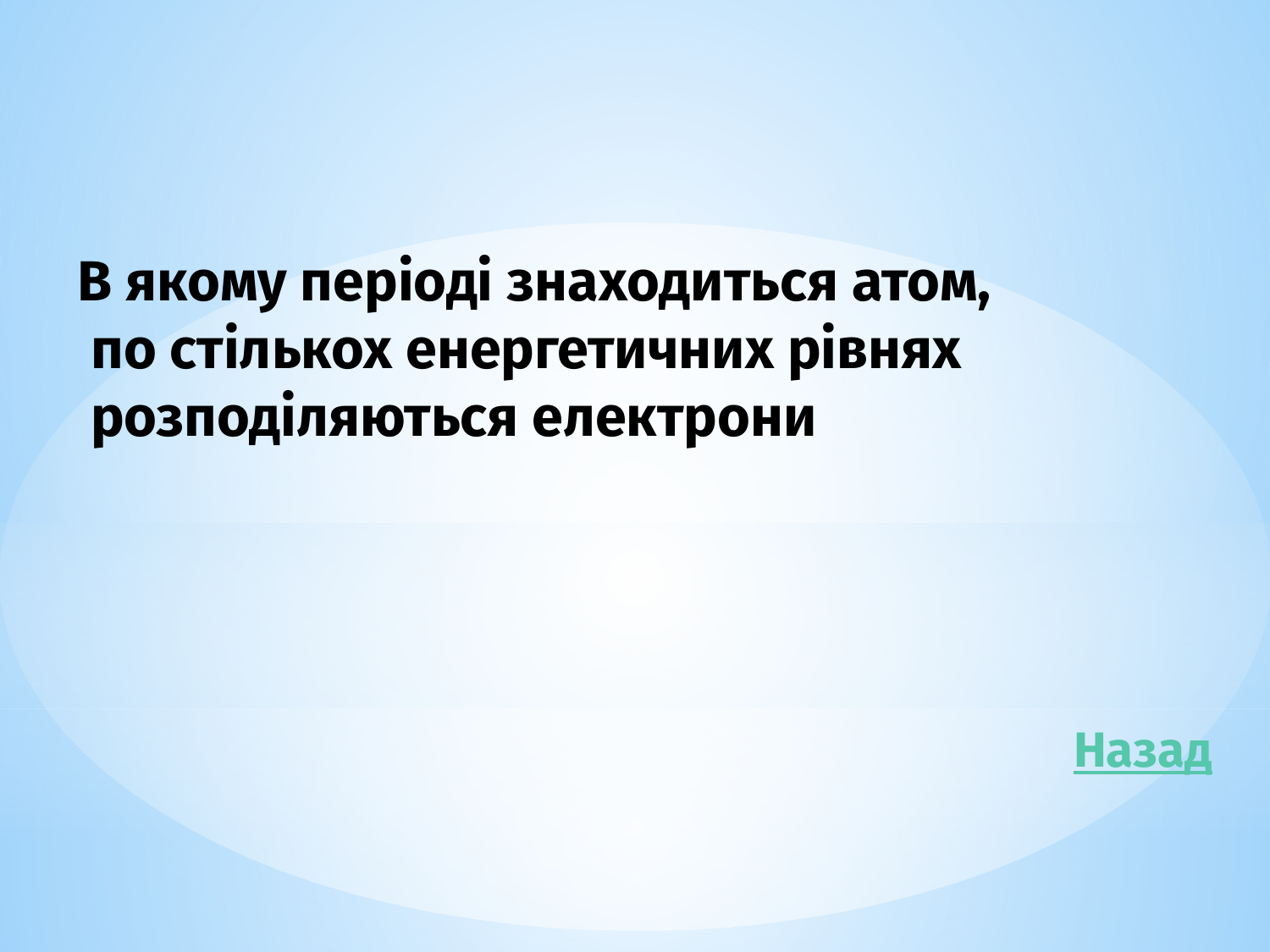

В якому періоді знаходиться атом,
 по стількох енергетичних рівнях
 розподіляються електрони

Назад